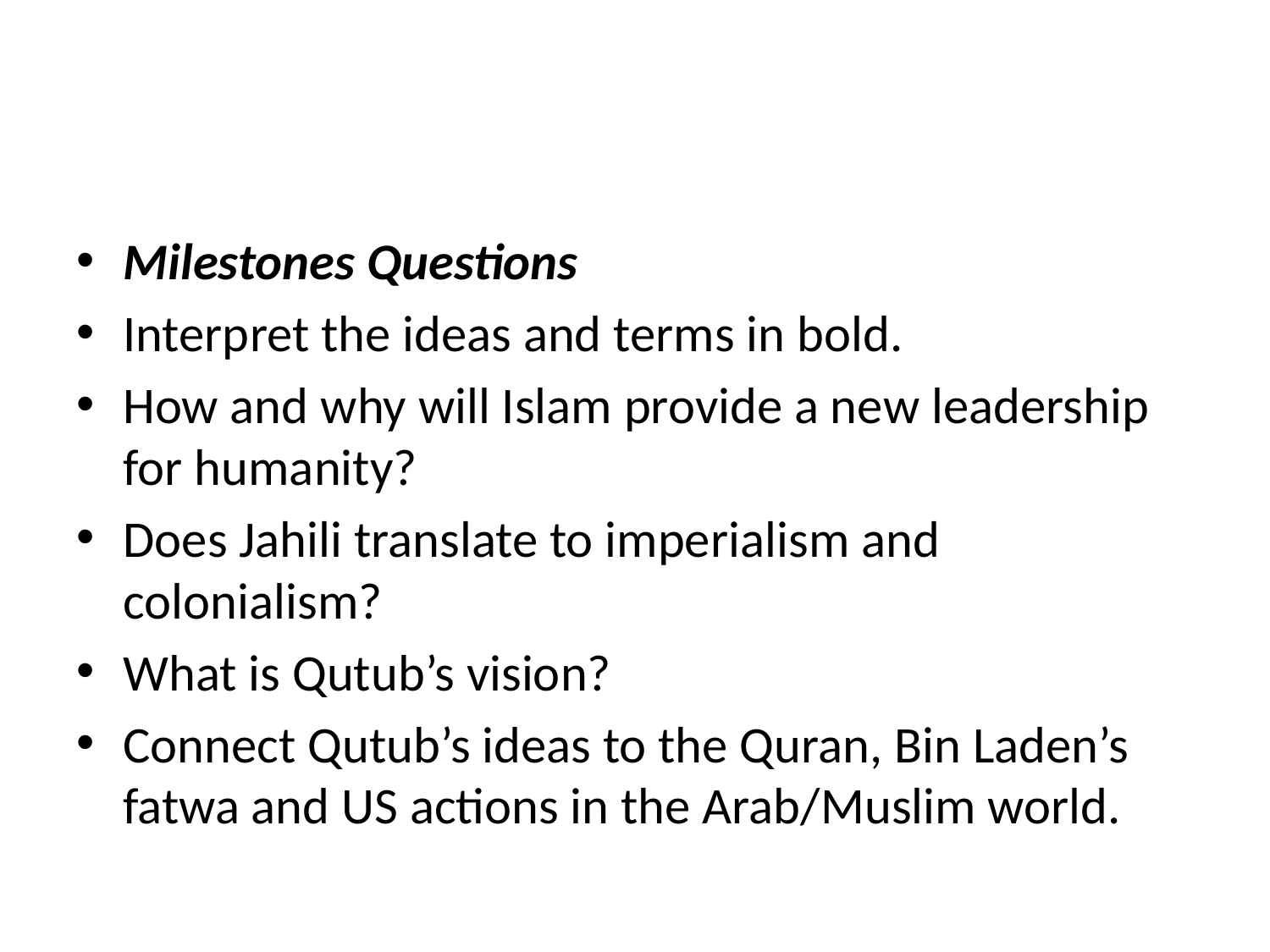

#
Milestones Questions
Interpret the ideas and terms in bold.
How and why will Islam provide a new leadership for humanity?
Does Jahili translate to imperialism and colonialism?
What is Qutub’s vision?
Connect Qutub’s ideas to the Quran, Bin Laden’s fatwa and US actions in the Arab/Muslim world.